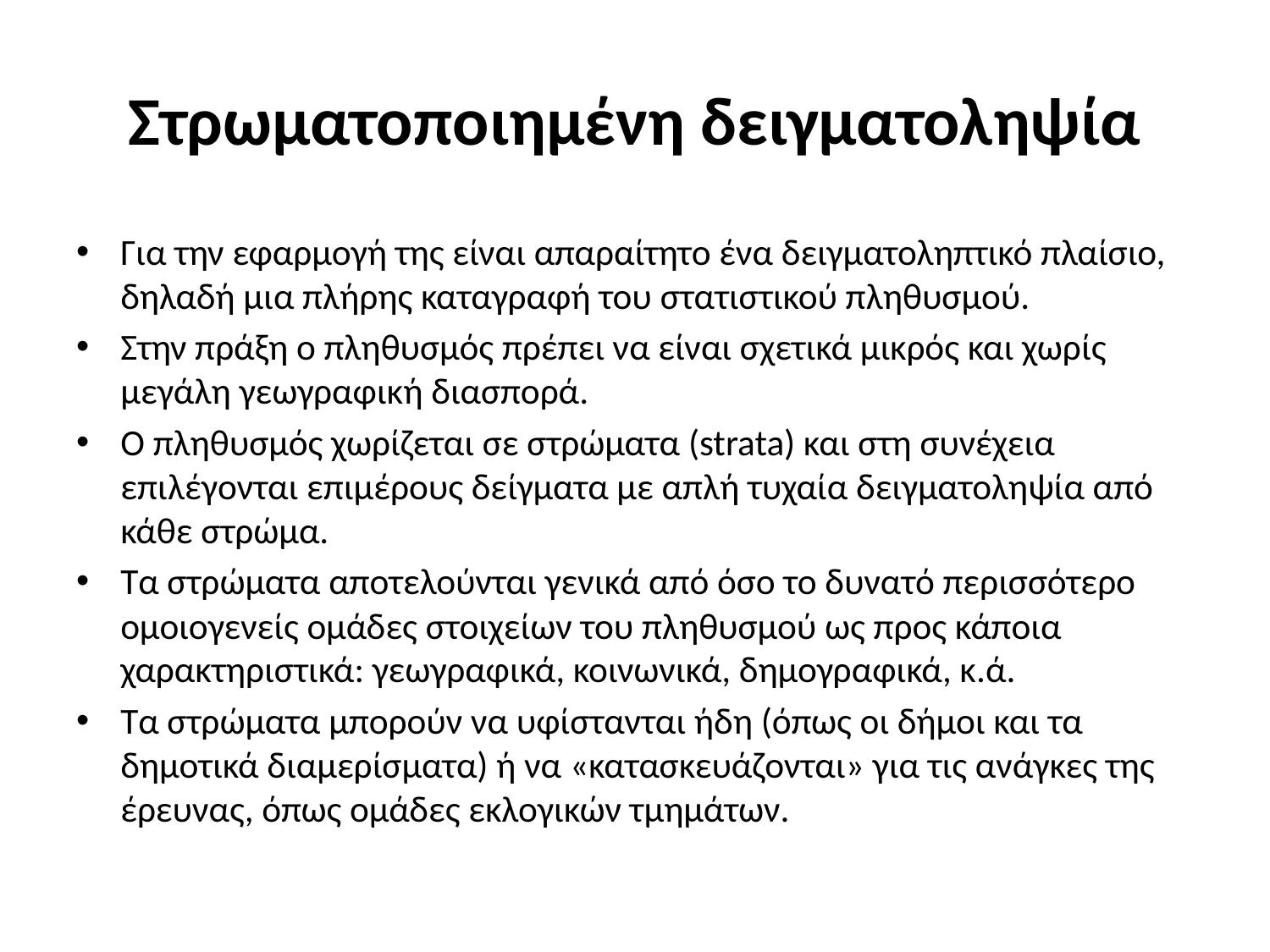

# Στρωματοποιημένη δειγματοληψία
Για την εφαρμογή της είναι απαραίτητο ένα δειγματοληπτικό πλαίσιο, δηλαδή μια πλήρης καταγραφή του στατιστικού πληθυσμού.
Στην πράξη ο πληθυσμός πρέπει να είναι σχετικά μικρός και χωρίς μεγάλη γεωγραφική διασπορά.
Ο πληθυσμός χωρίζεται σε στρώματα (strata) και στη συνέχεια επιλέγονται επιμέρους δείγματα με απλή τυχαία δειγματοληψία από κάθε στρώμα.
Τα στρώματα αποτελούνται γενικά από όσο το δυνατό περισσότερο ομοιογενείς ομάδες στοιχείων του πληθυσμού ως προς κάποια χαρακτηριστικά: γεωγραφικά, κοινωνικά, δημογραφικά, κ.ά.
Τα στρώματα μπορούν να υφίστανται ήδη (όπως οι δήμοι και τα δημοτικά διαμερίσματα) ή να «κατασκευάζονται» για τις ανάγκες της έρευνας, όπως ομάδες εκλογικών τμημάτων.